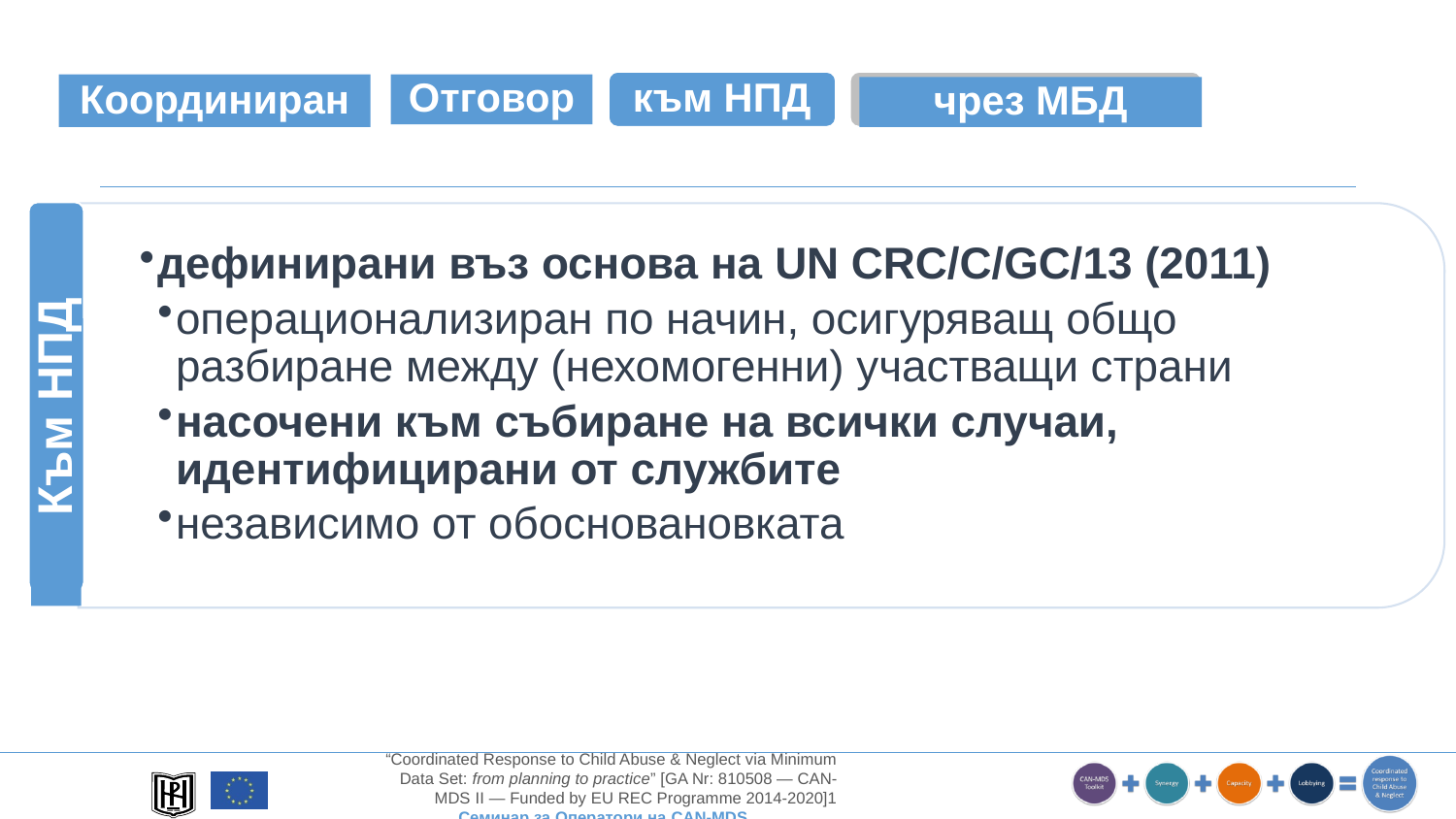

чрез МБД

Координиран

към НПД
Отговор

Към НПД

дефинирани въз основа на UN CRC/C/GC/13 (2011)
операционализиран по начин, осигуряващ общо разбиране между (нехомогенни) участващи страни
насочени към събиране на всички случаи, идентифицирани от службите
независимо от обосновановката